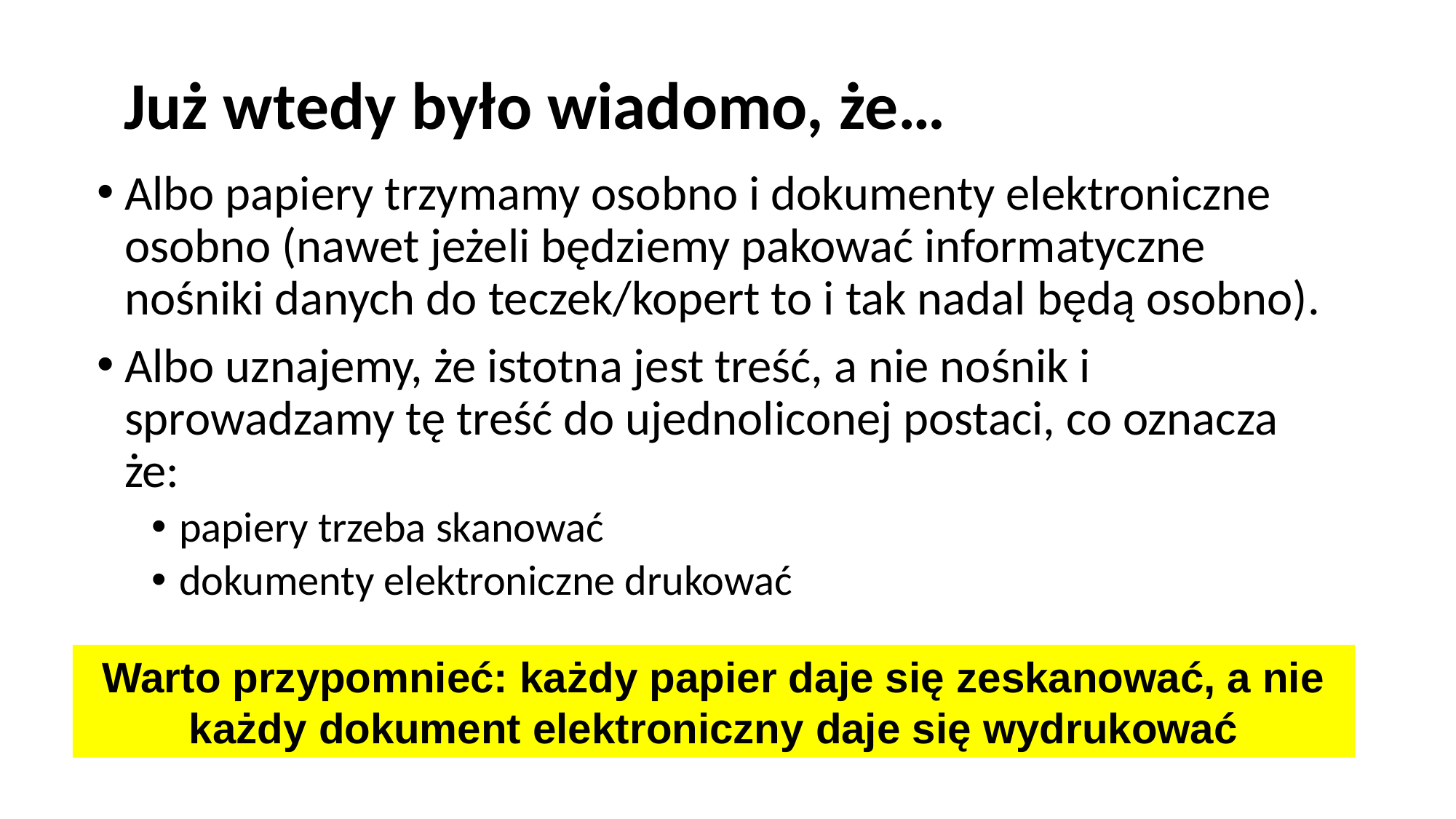

# Już wtedy było wiadomo, że…
Albo papiery trzymamy osobno i dokumenty elektroniczne osobno (nawet jeżeli będziemy pakować informatyczne nośniki danych do teczek/kopert to i tak nadal będą osobno).
Albo uznajemy, że istotna jest treść, a nie nośnik i sprowadzamy tę treść do ujednoliconej postaci, co oznacza że:
papiery trzeba skanować
dokumenty elektroniczne drukować
Warto przypomnieć: każdy papier daje się zeskanować, a nie każdy dokument elektroniczny daje się wydrukować